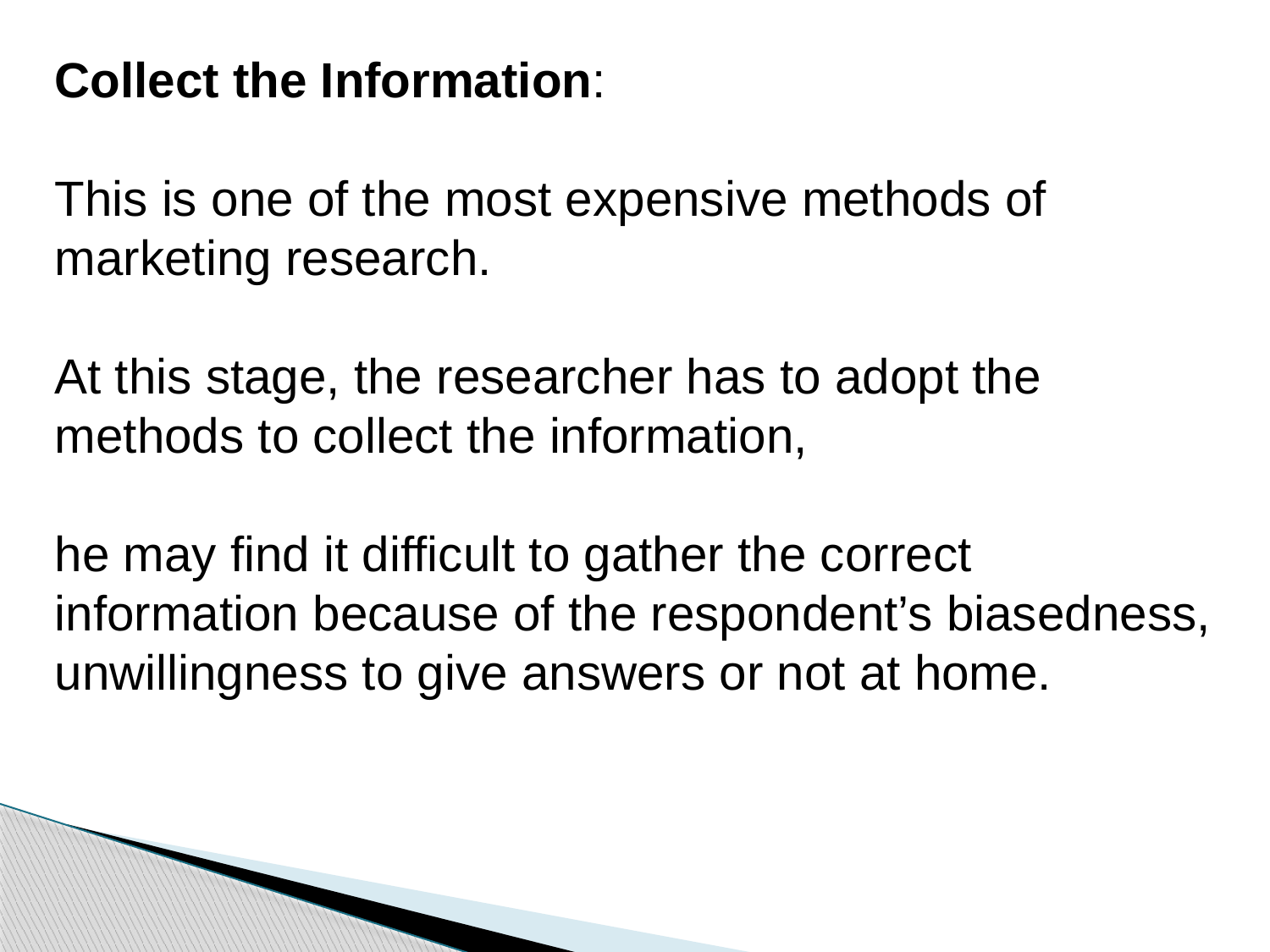

Collect the Information:

This is one of the most expensive methods of marketing research.

At this stage, the researcher has to adopt the methods to collect the information,

he may find it difficult to gather the correct information because of the respondent’s biasedness, unwillingness to give answers or not at home.